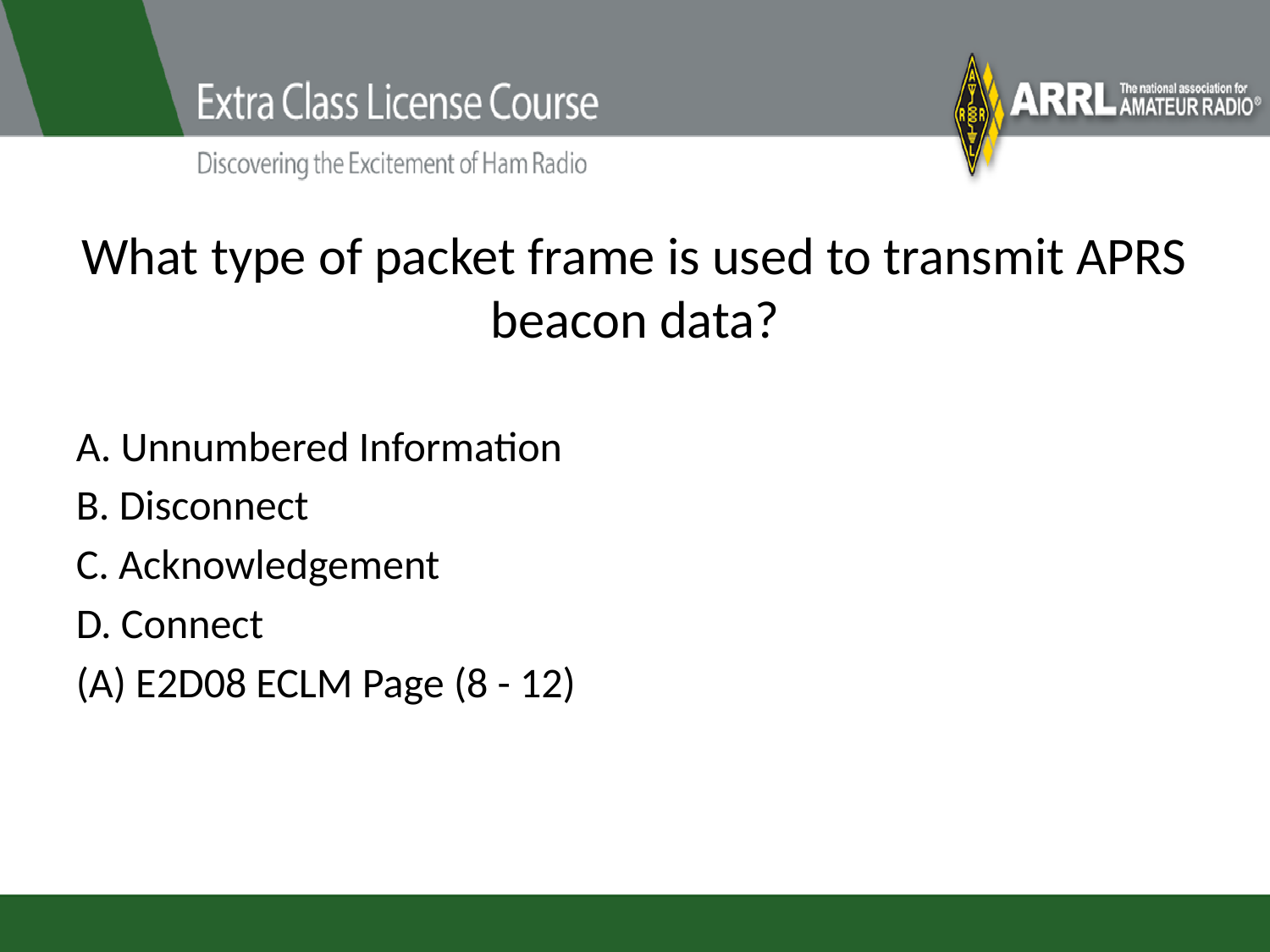

# What type of packet frame is used to transmit APRS beacon data?
A. Unnumbered Information
B. Disconnect
C. Acknowledgement
D. Connect
(A) E2D08 ECLM Page (8 - 12)